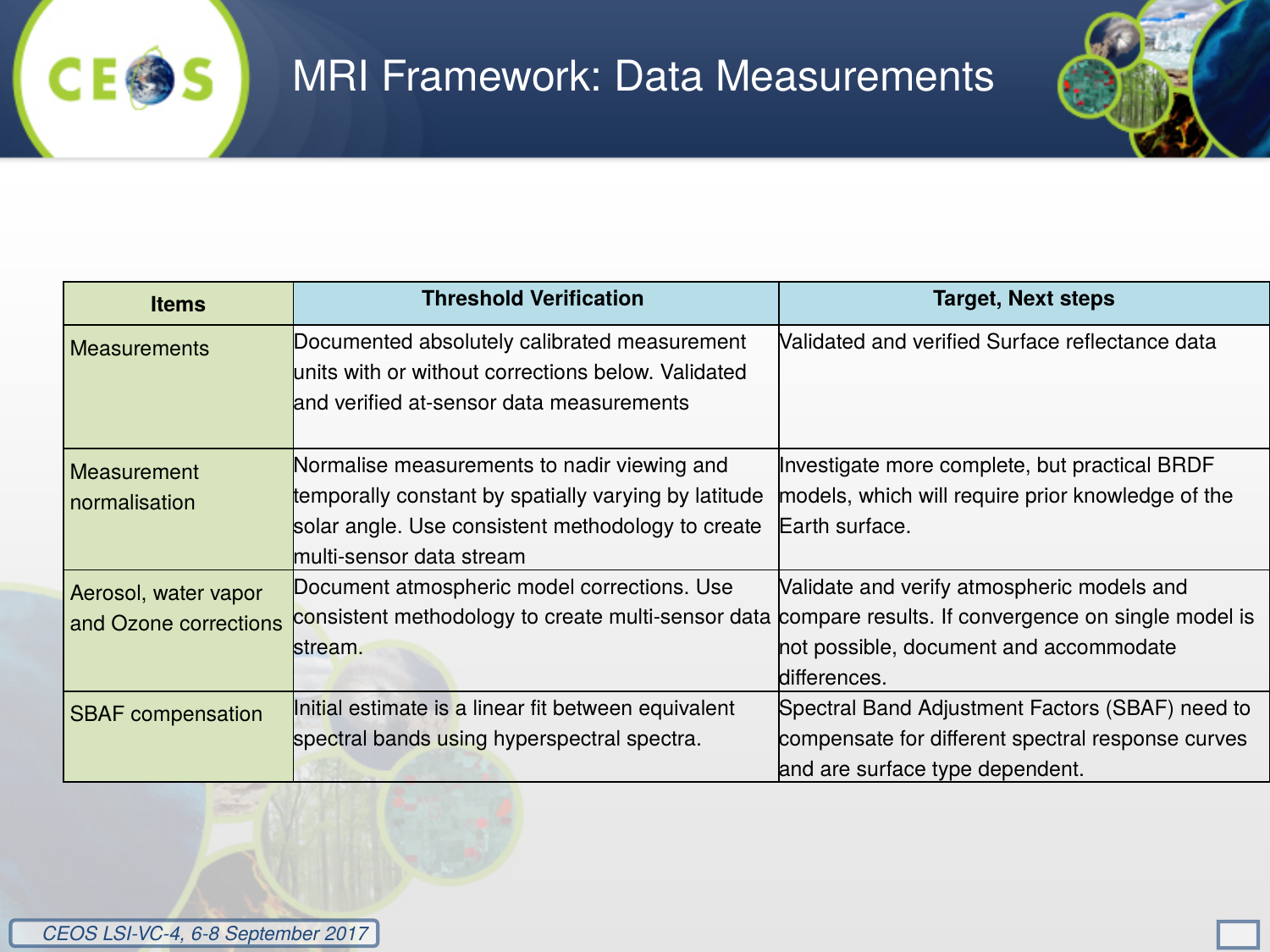

MRI Framework: Data Measurements

| Items | Threshold Verification | Target, Next steps |
| --- | --- | --- |
| Measurements | Documented absolutely calibrated measurement units with or without corrections below. Validated and verified at-sensor data measurements | Validated and verified Surface reflectance data |
| Measurement normalisation | Normalise measurements to nadir viewing and temporally constant by spatially varying by latitude solar angle. Use consistent methodology to create multi-sensor data stream | Investigate more complete, but practical BRDF models, which will require prior knowledge of the Earth surface. |
| Aerosol, water vapor and Ozone corrections | Document atmospheric model corrections. Use consistent methodology to create multi-sensor data stream. | Validate and verify atmospheric models and compare results. If convergence on single model is not possible, document and accommodate differences. |
| SBAF compensation | Initial estimate is a linear fit between equivalent spectral bands using hyperspectral spectra. | Spectral Band Adjustment Factors (SBAF) need to compensate for different spectral response curves and are surface type dependent. |
15